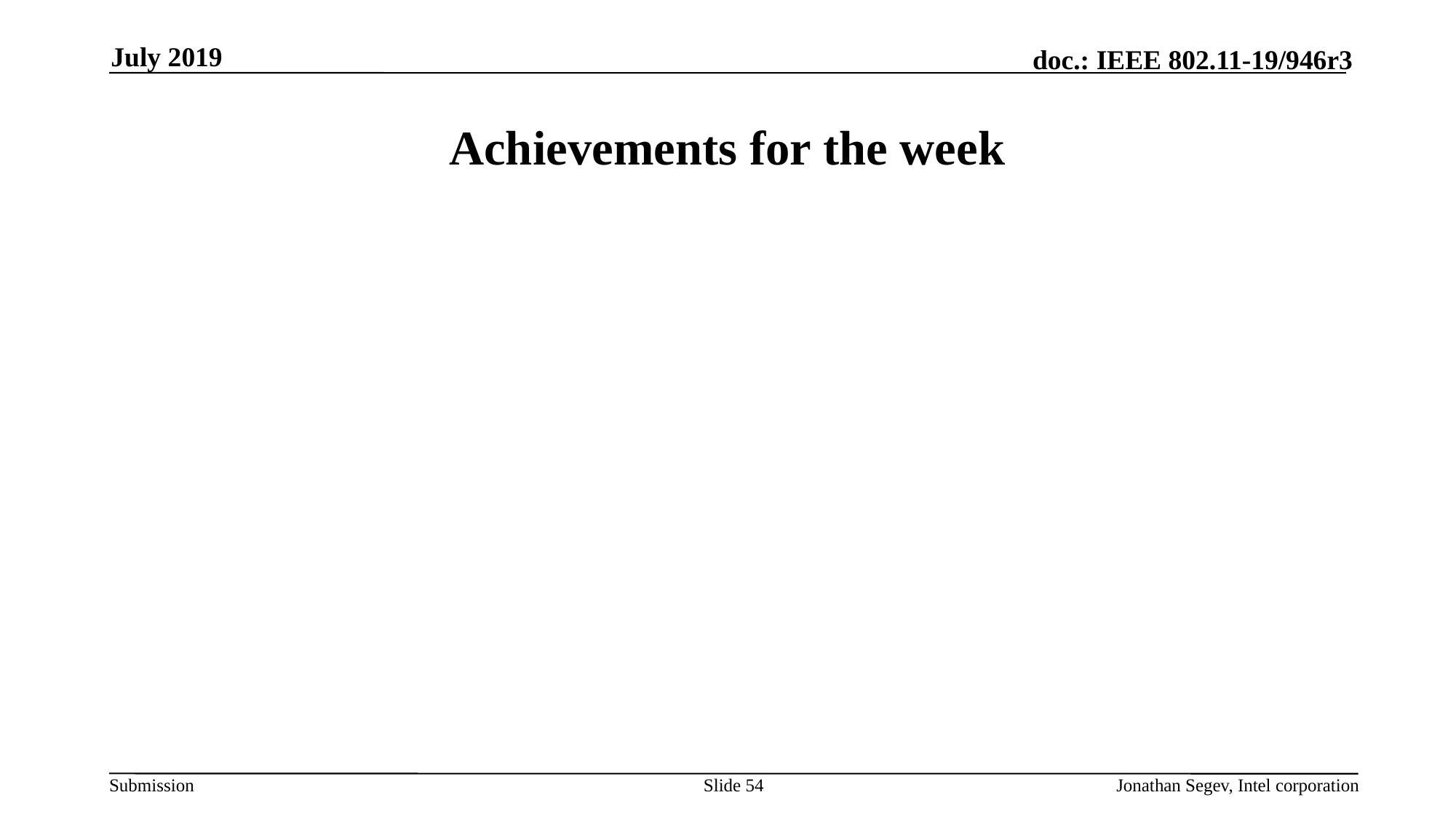

July 2019
# Achievements for the week

Slide 54
Jonathan Segev, Intel corporation